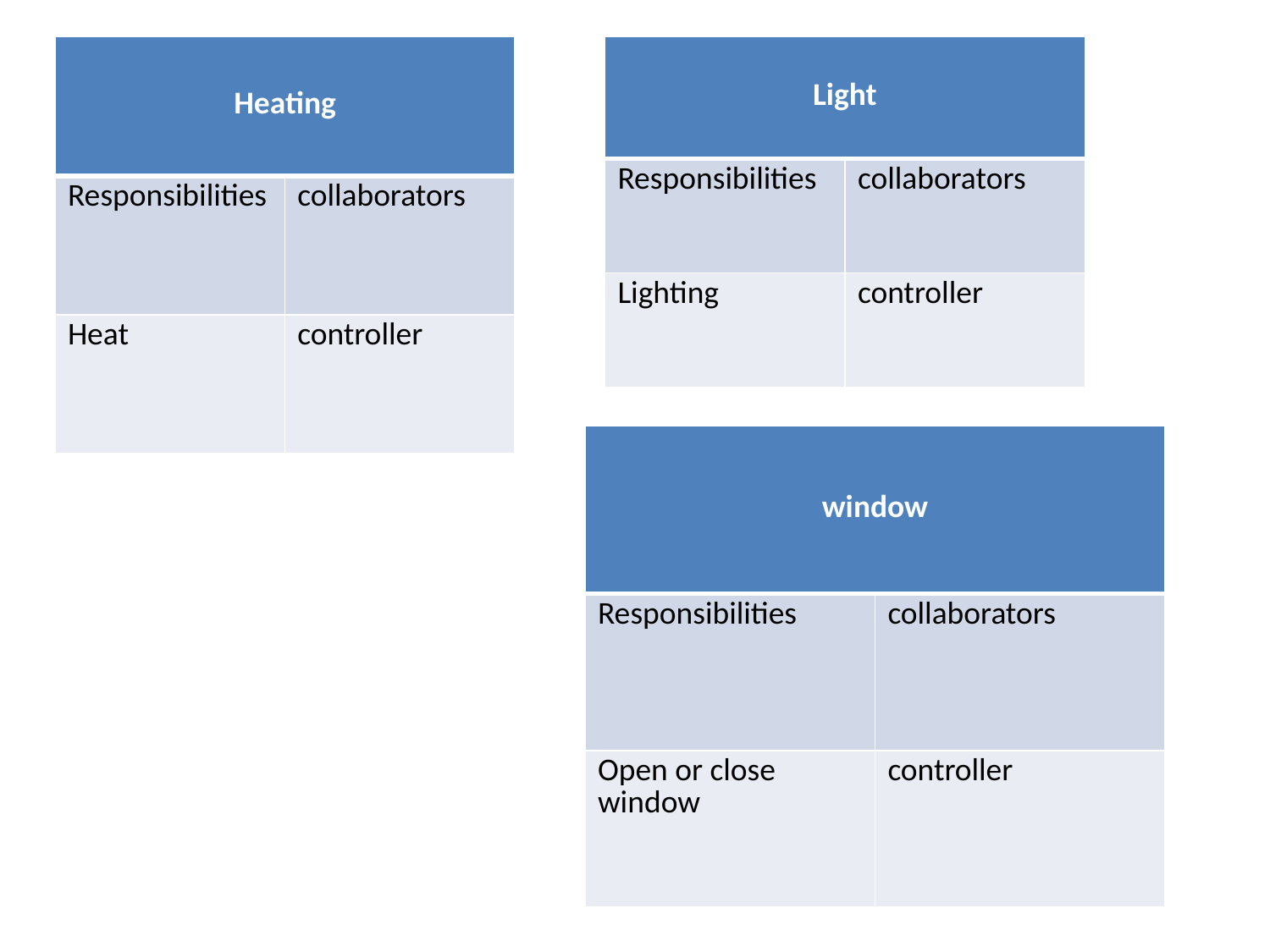

| Heating |  |
| --- | --- |
| Responsibilities | collaborators |
| Heat | controller |
| Light |  |
| --- | --- |
| Responsibilities | collaborators |
| Lighting | controller |
| window |  |
| --- | --- |
| Responsibilities | collaborators |
| Open or close window | controller |